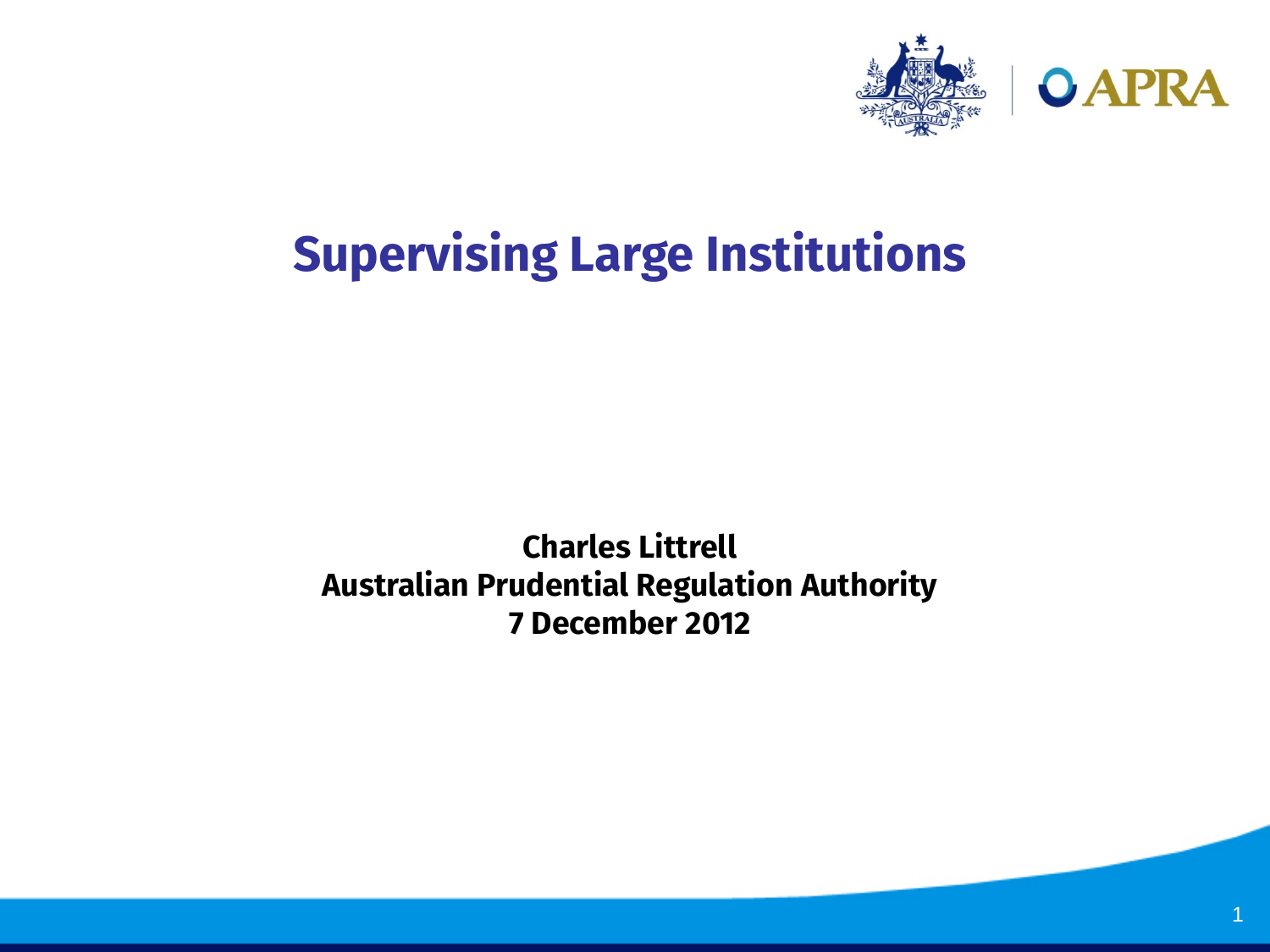

Supervising Large Institutions

Charles Littrell
Australian Prudential Regulation Authority
7 December 2012

1